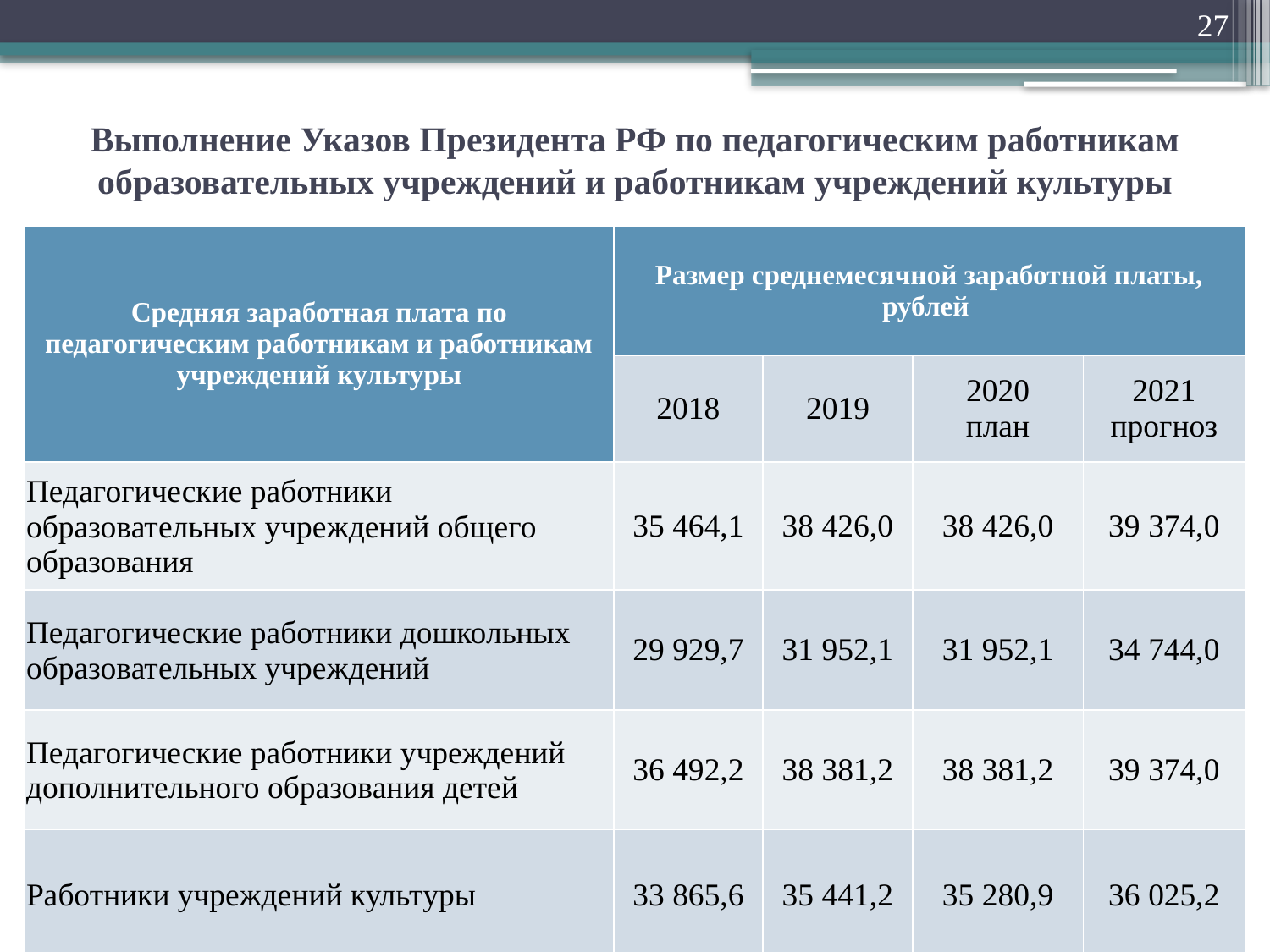

27
# Выполнение Указов Президента РФ по педагогическим работникам образовательных учреждений и работникам учреждений культуры
| Средняя заработная плата по педагогическим работникам и работникам учреждений культуры | Размер среднемесячной заработной платы, рублей |  |  |  |
| --- | --- | --- | --- | --- |
|  | 2018 | 2019 | 2020 план | 2021 прогноз |
| Педагогические работники образовательных учреждений общего образования | 35 464,1 | 38 426,0 | 38 426,0 | 39 374,0 |
| Педагогические работники дошкольных образовательных учреждений | 29 929,7 | 31 952,1 | 31 952,1 | 34 744,0 |
| Педагогические работники учреждений дополнительного образования детей | 36 492,2 | 38 381,2 | 38 381,2 | 39 374,0 |
| Работники учреждений культуры | 33 865,6 | 35 441,2 | 35 280,9 | 36 025,2 |